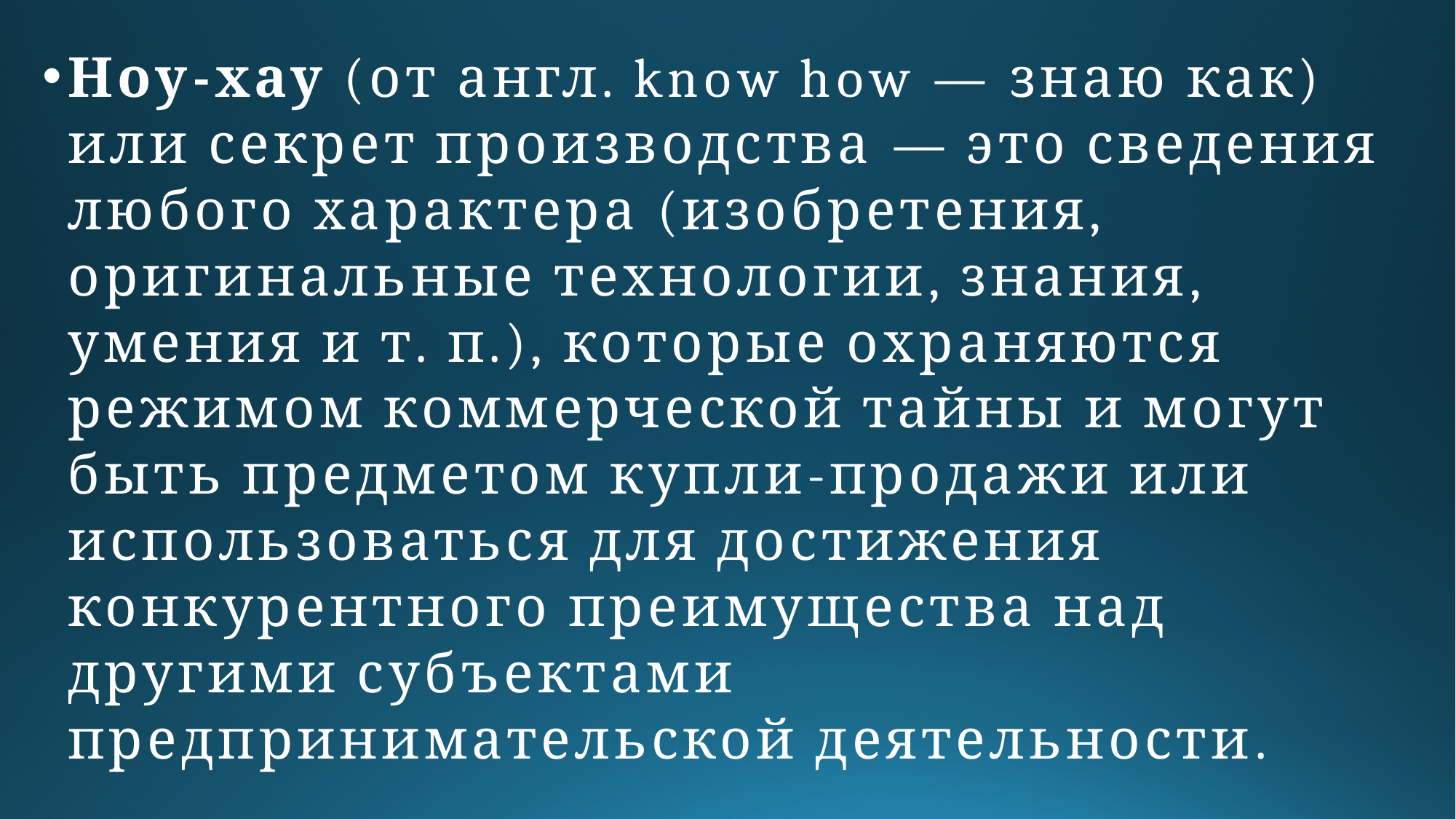

Ноу-хау (от англ. know how — знаю как) или секрет производства — это сведения любого характера (изобретения, оригинальные технологии, знания, умения и т. п.), которые охраняются режимом коммерческой тайны и могут быть предметом купли-продажи или использоваться для достижения конкурентного преимущества над другими субъектами предпринимательской деятельности.